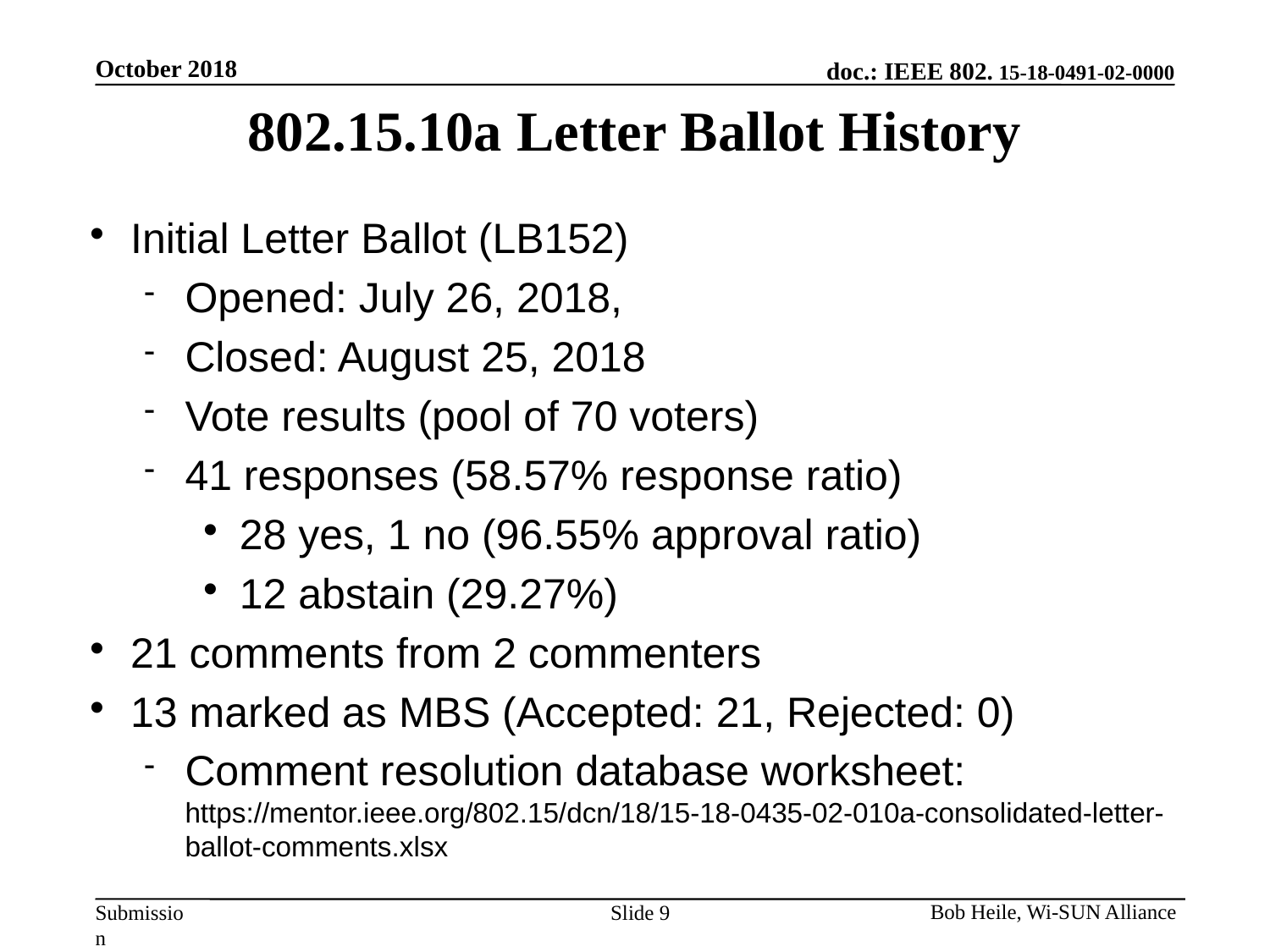

October 2018
802.15.10a Letter Ballot History
Initial Letter Ballot (LB152)
Opened: July 26, 2018,
Closed: August 25, 2018
Vote results (pool of 70 voters)
41 responses (58.57% response ratio)
28 yes, 1 no (96.55% approval ratio)
12 abstain (29.27%)
21 comments from 2 commenters
13 marked as MBS (Accepted: 21, Rejected: 0)
Comment resolution database worksheet: https://mentor.ieee.org/802.15/dcn/18/15-18-0435-02-010a-consolidated-letter-ballot-comments.xlsx
Slide 9
Bob Heile, Wi-SUN Alliance